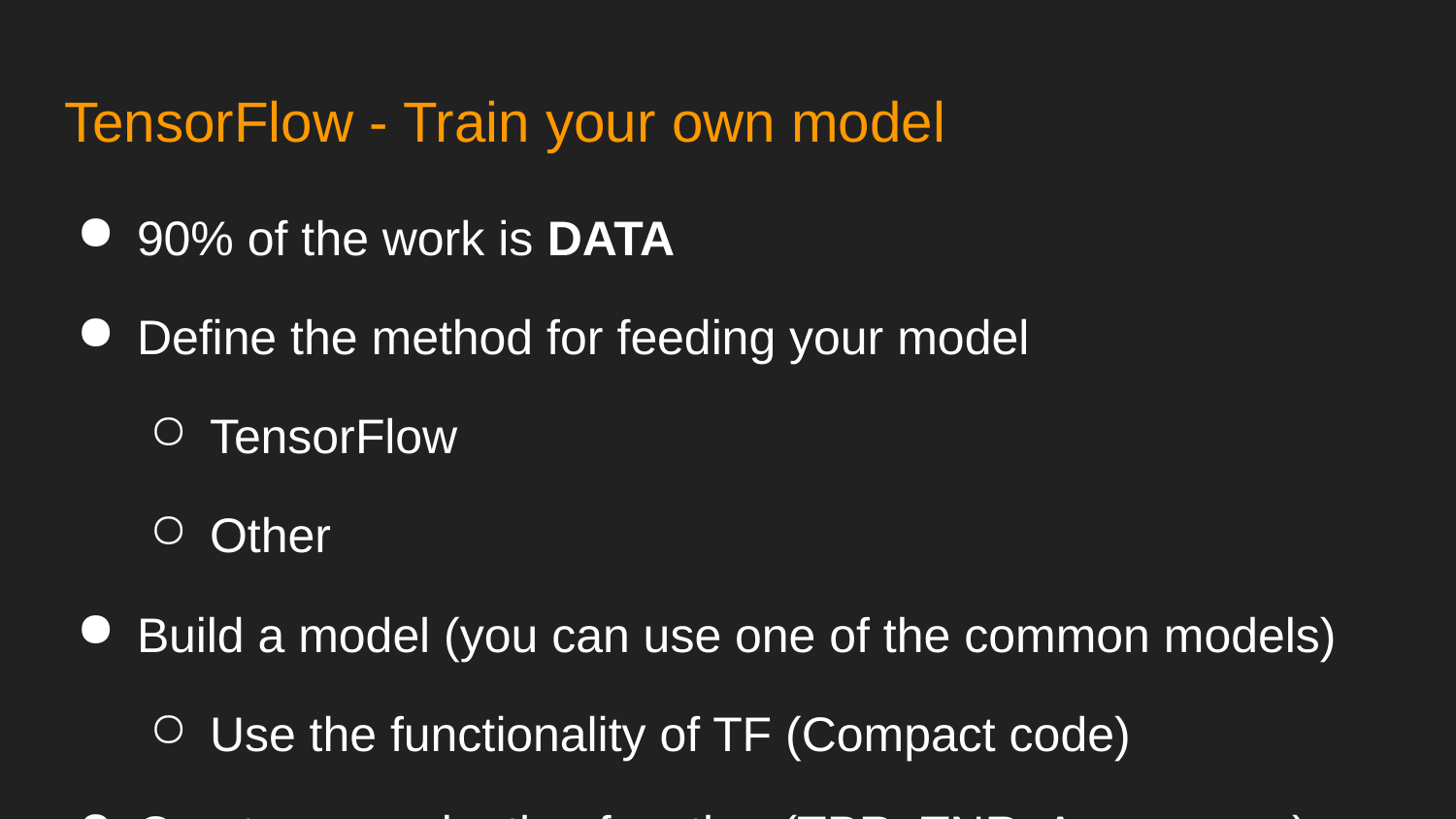

# TensorFlow - Train your own model
90% of the work is DATA
Define the method for feeding your model
TensorFlow
Other
Build a model (you can use one of the common models)
Use the functionality of TF (Compact code)
Create an evaluation function (TPR, TNR, Accuracy…)